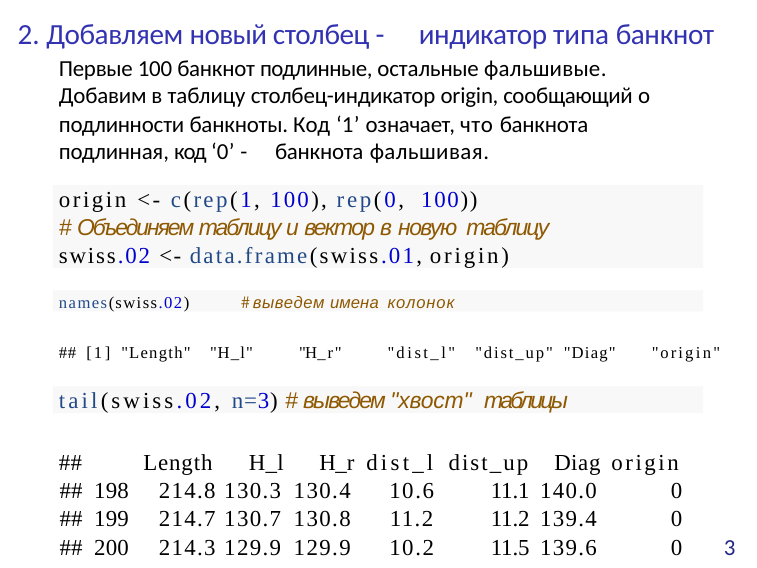

# 2. Добавляем новый столбец - индикатор типа банкнот
Первые 100 банкнот подлинные, остальные фальшивые.  Добавим в таблицу столбец-индикатор origin, сообщающий о  подлинности банкноты. Код ‘1’ означает, что банкнота  подлинная, код ‘0’ - банкнота фальшивая.
origin <- c(rep(1, 100), rep(0, 100))
# Объединяем таблицу и вектор в новую таблицу
swiss.02 <- data.frame(swiss.01, origin)
names(swiss.02)	# выведем имена колонок
##  [1]  "Length"    "H_l"	"H_r"	"dist_l"    "dist_up"  "Diag"	"origin"
tail(swiss.02, n=3) # выведем "хвост" таблицы
##	Length	H_l	H_r  dist_l dist_up	Diag origin
| ## | 198 214.8 | 130.3 | 130.4 | 10.6 | 11.1 | 140.0 | 0 |  |
| --- | --- | --- | --- | --- | --- | --- | --- | --- |
| ## | 199 214.7 | 130.7 | 130.8 | 11.2 | 11.2 | 139.4 | 0 |  |
| ## | 200 214.3 | 129.9 | 129.9 | 10.2 | 11.5 | 139.6 | 0 | 3 |